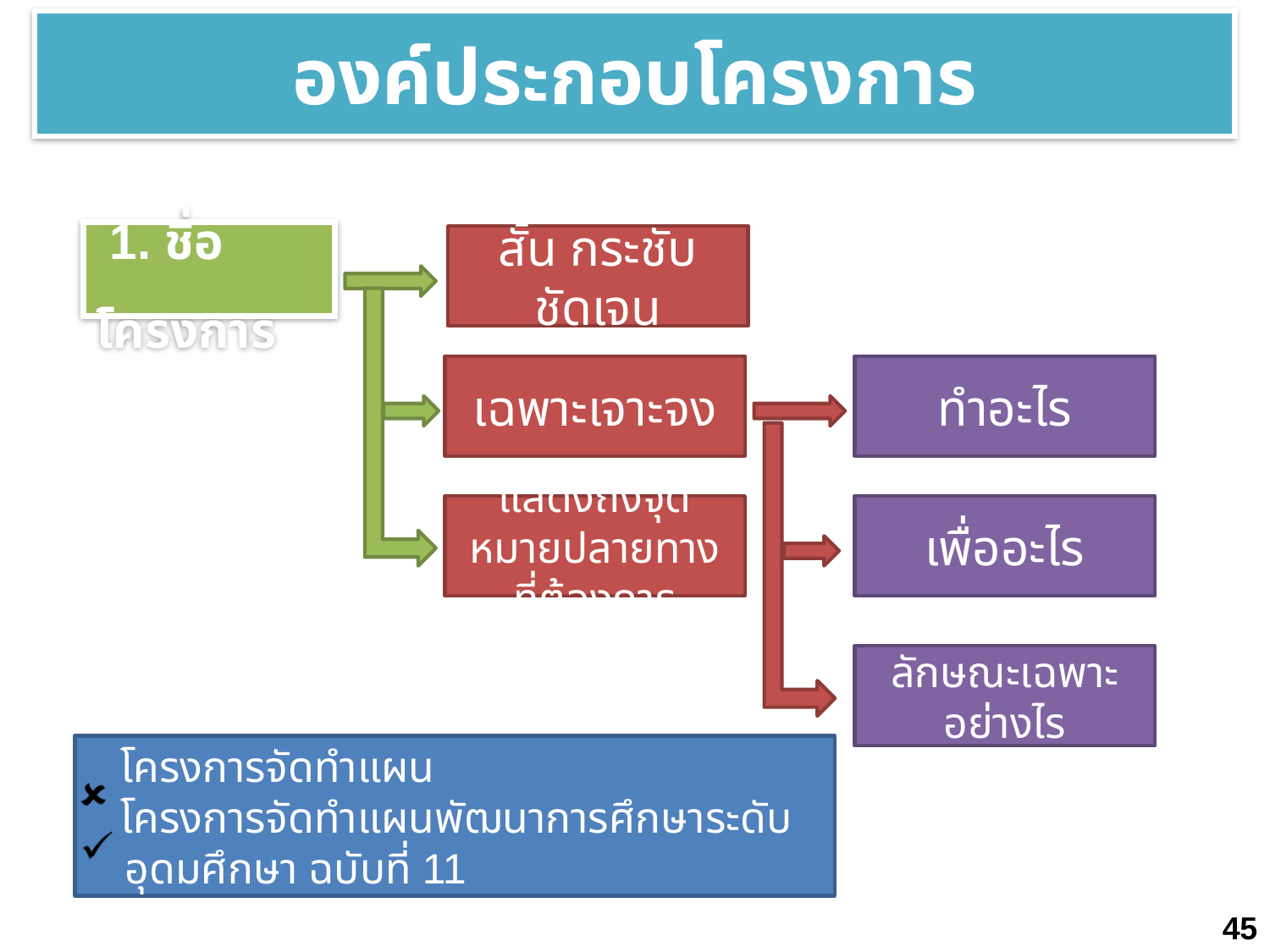

องค์ประกอบโครงการ
 1. ชื่อโครงการ
สั้น กระชับ ชัดเจน

เฉพาะเจาะจง
ทำอะไร

แสดงถึงจุดหมายปลายทางที่ต้องการ
เพื่ออะไร

ลักษณะเฉพาะอย่างไร
   โครงการจัดทำแผน
   โครงการจัดทำแผนพัฒนาการศึกษาระดับอุดมศึกษา ฉบับที่ 11

45